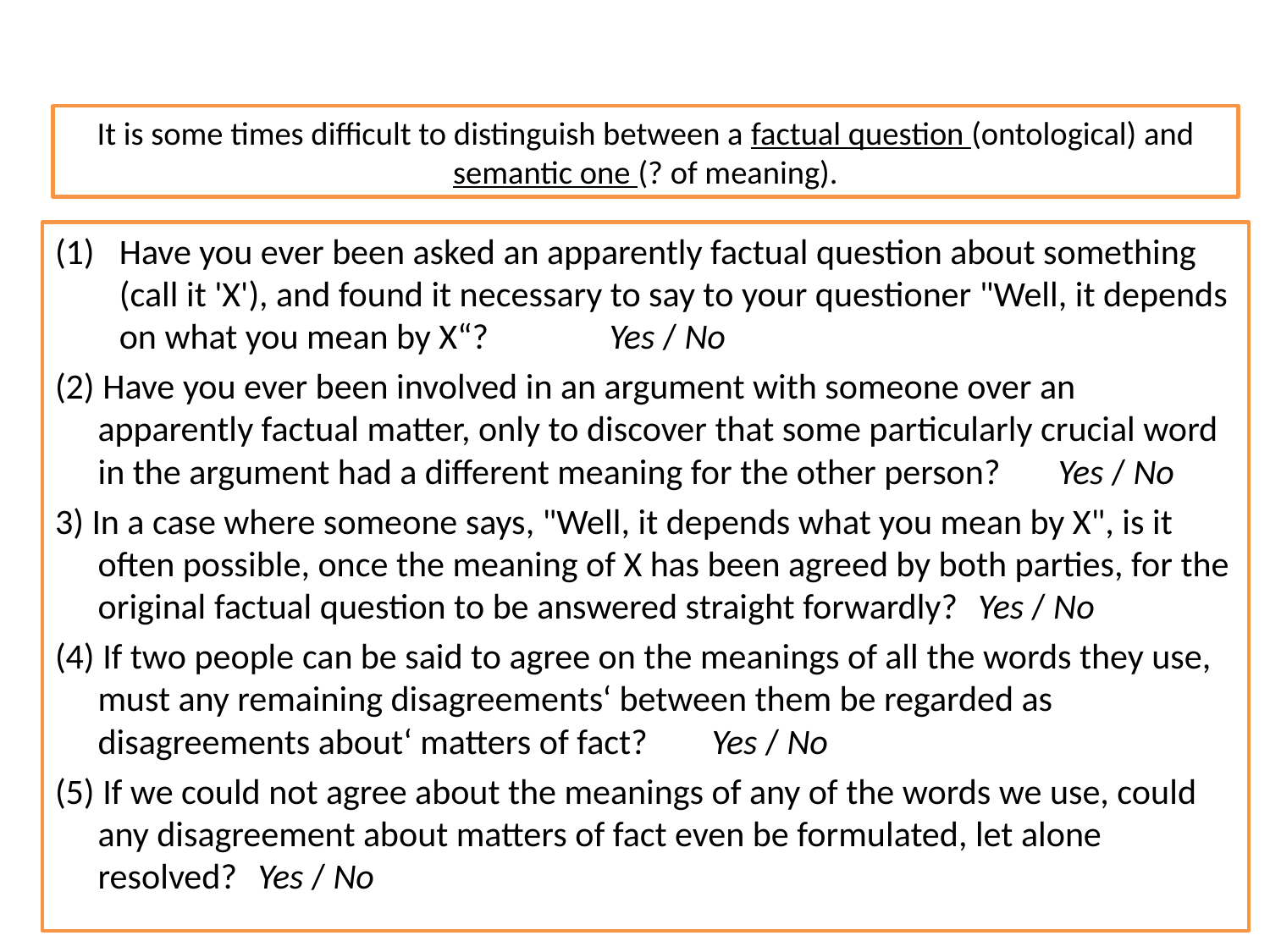

# It is some times difficult to distinguish between a factual question (ontological) and semantic one (? of meaning).
Have you ever been asked an apparently factual question about something (call it 'X'), and found it necessary to say to your questioner "Well, it depends on what you mean by X“?               Yes / No
(2) Have you ever been involved in an argument with someone over an apparently factual matter, only to discover that some particularly crucial word in the argument had a different meaning for the other person? 								Yes / No
3) In a case where someone says, "Well, it depends what you mean by X", is it often possible, once the meaning of X has been agreed by both parties, for the original factual question to be answered straight forwardly? 						Yes / No
(4) If two people can be said to agree on the meanings of all the words they use, must any remaining disagreements‘ between them be regarded as disagreements about‘ matters of fact?        Yes / No
(5) If we could not agree about the meanings of any of the words we use, could any disagreement about matters of fact even be formulated, let alone resolved? 					Yes / No